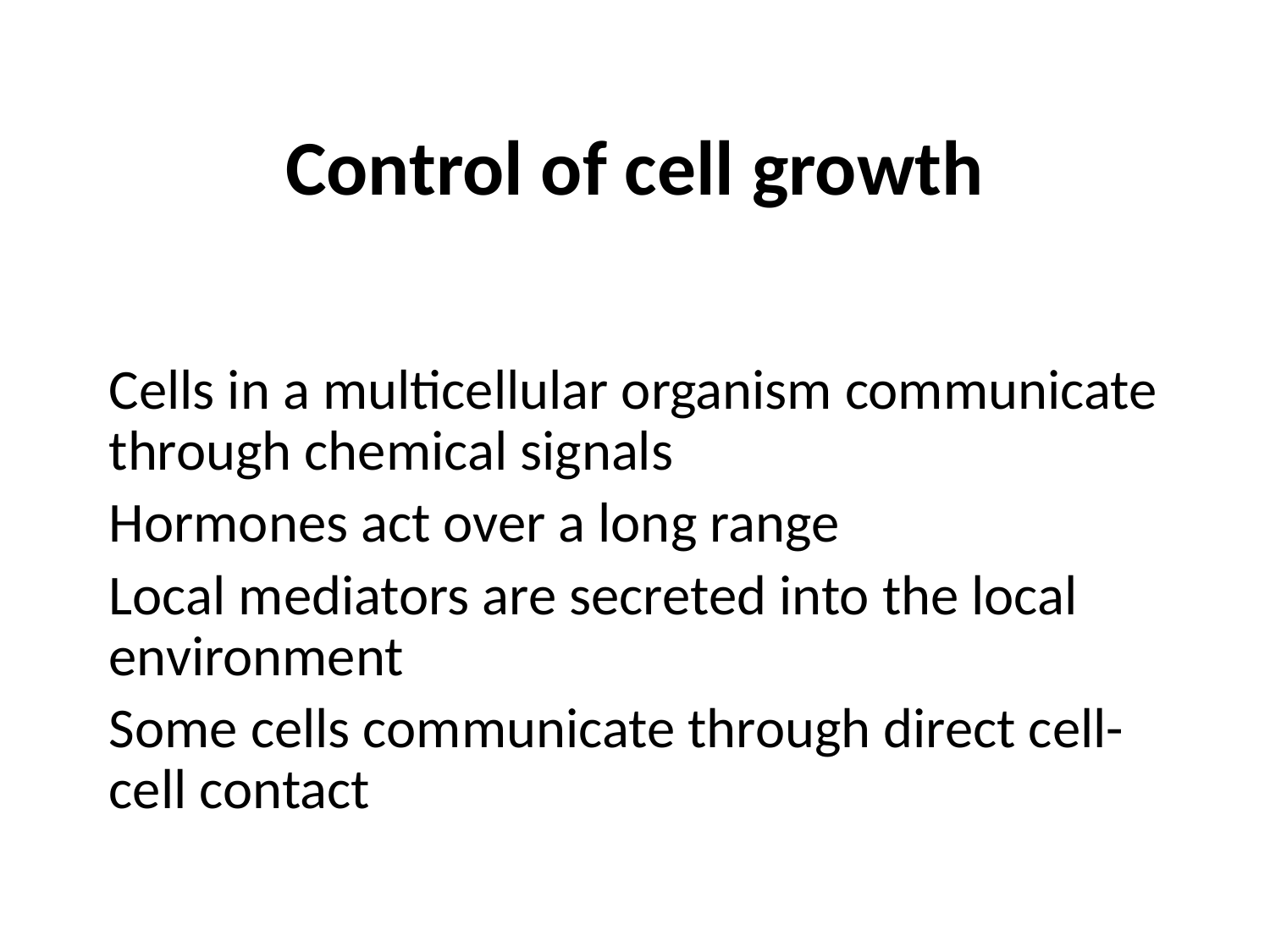

Control of cell growth

Cells in a multicellular organism communicate through chemical signals
Hormones act over a long range
Local mediators are secreted into the local environment
Some cells communicate through direct cell-cell contact